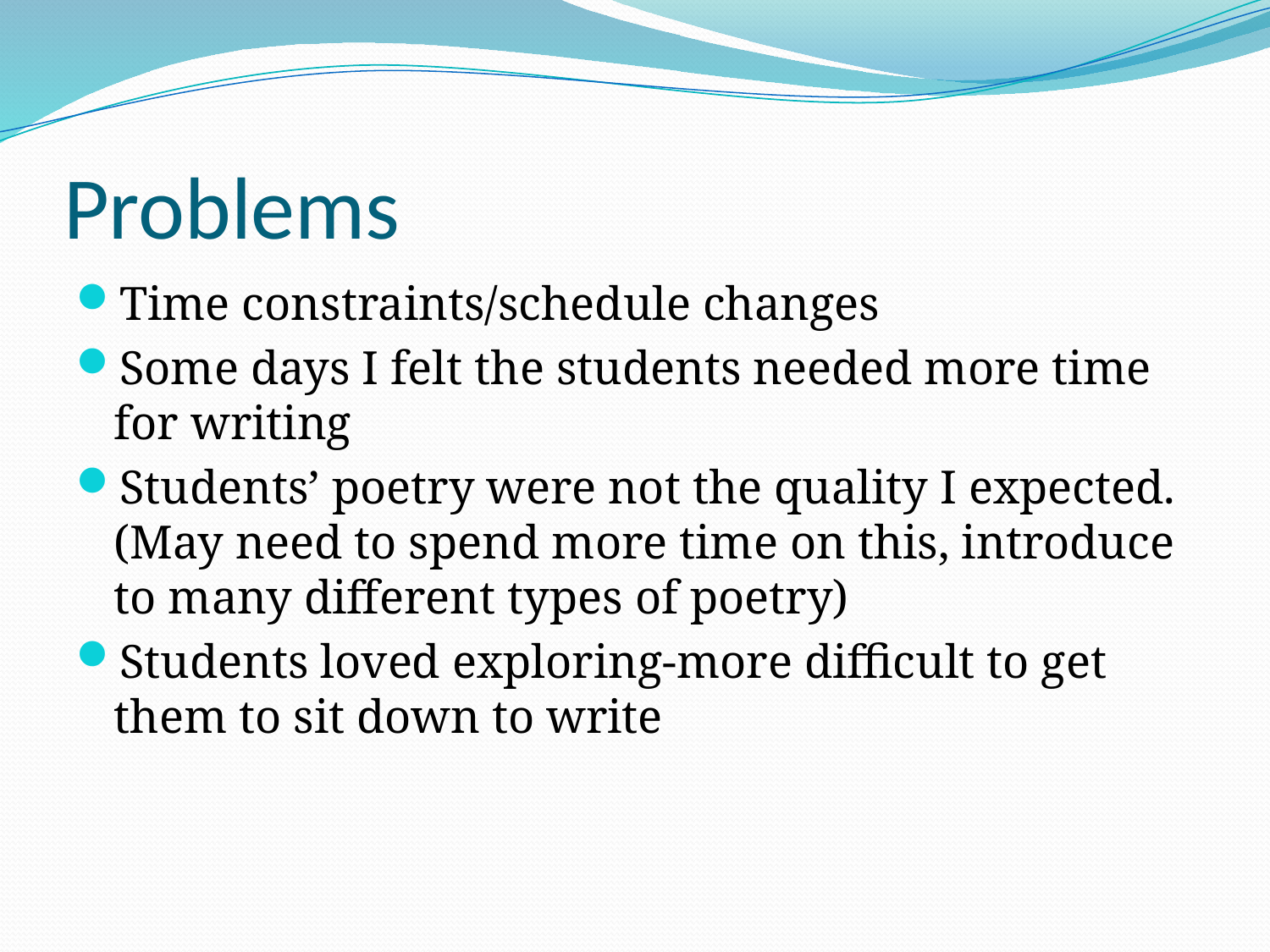

# Problems
Time constraints/schedule changes
Some days I felt the students needed more time for writing
Students’ poetry were not the quality I expected. (May need to spend more time on this, introduce to many different types of poetry)
Students loved exploring-more difficult to get them to sit down to write